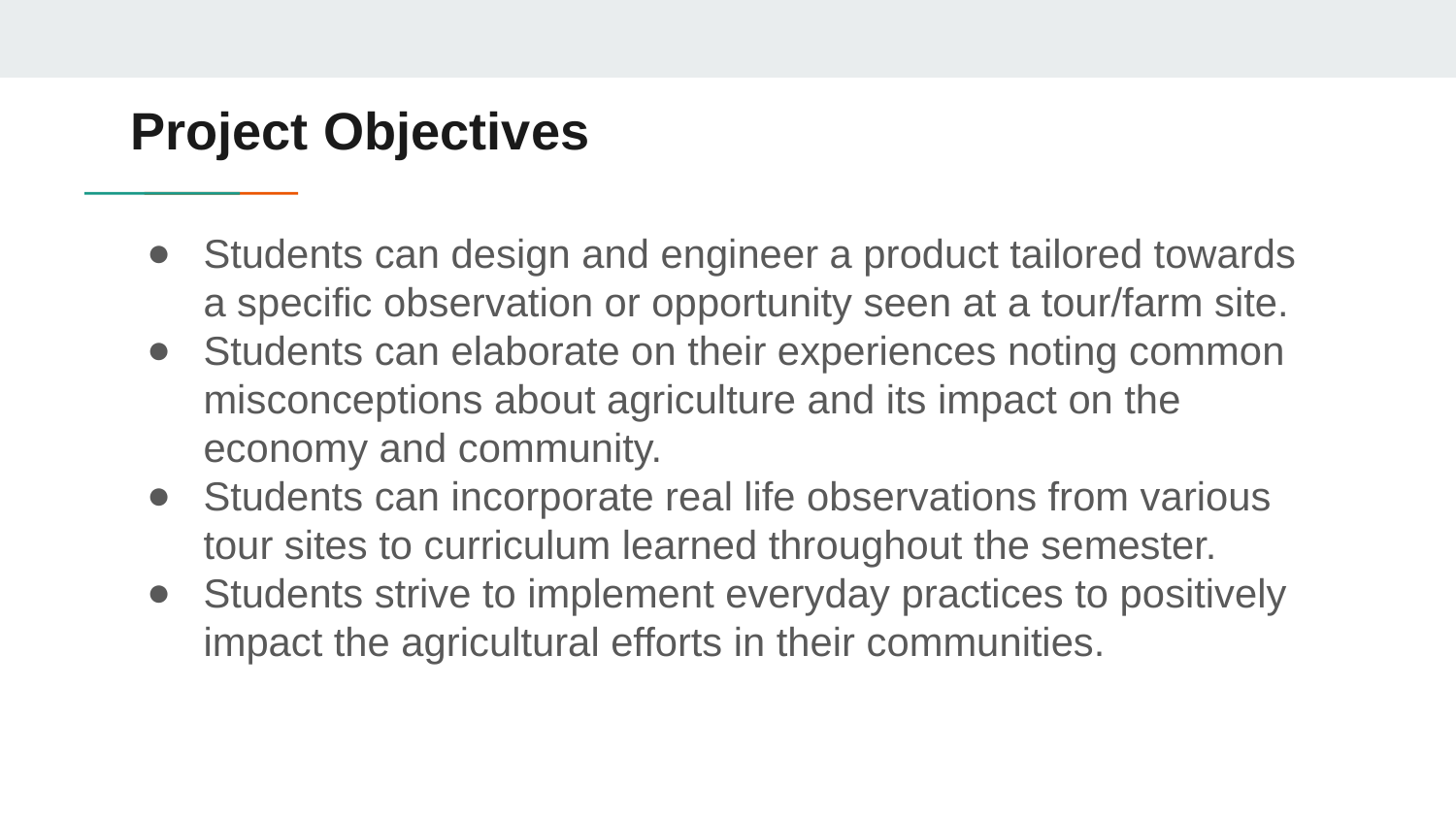

# Project Objectives
Students can design and engineer a product tailored towards a specific observation or opportunity seen at a tour/farm site.
Students can elaborate on their experiences noting common misconceptions about agriculture and its impact on the economy and community.
Students can incorporate real life observations from various tour sites to curriculum learned throughout the semester.
Students strive to implement everyday practices to positively impact the agricultural efforts in their communities.